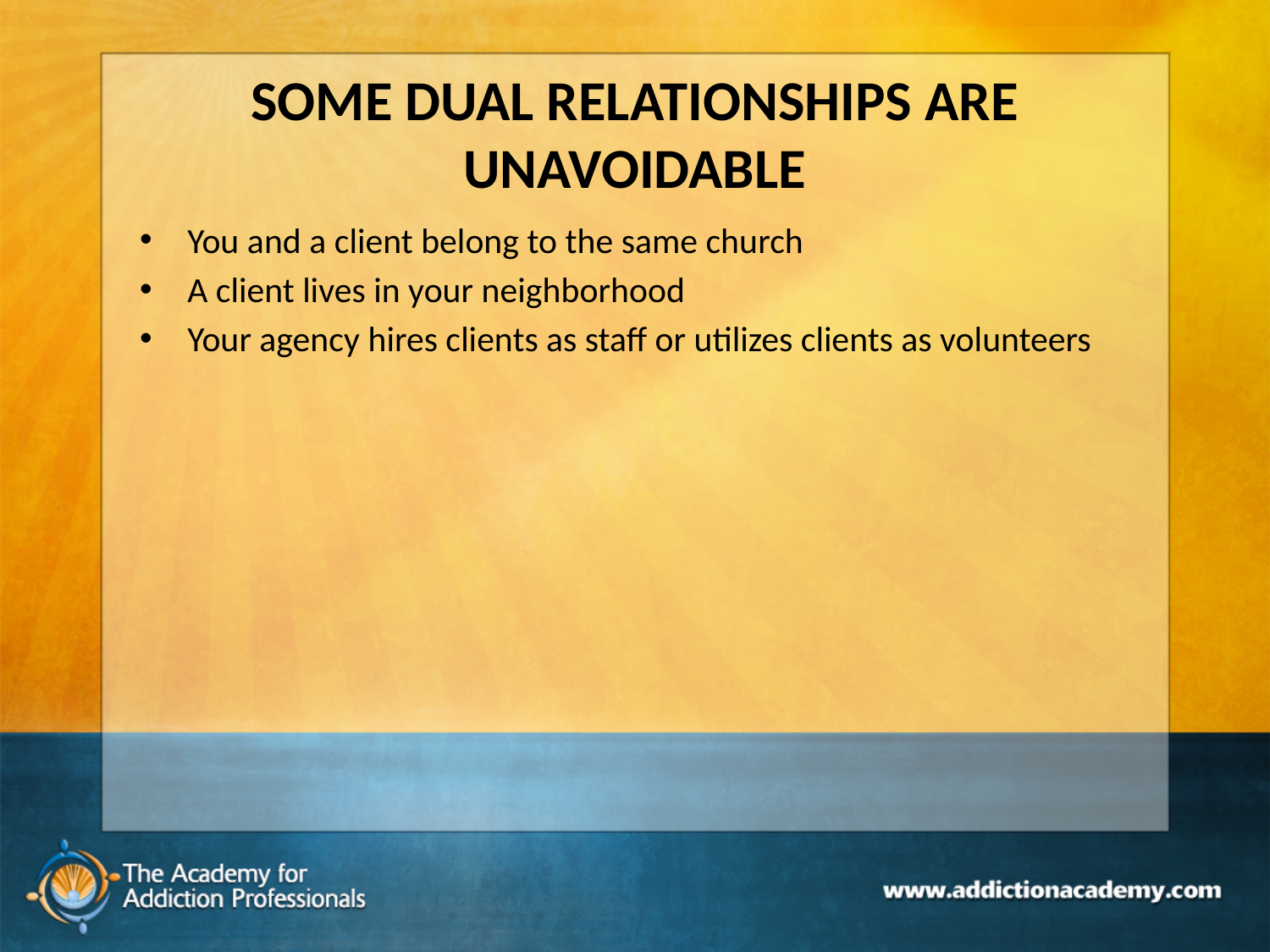

# SOME DUAL RELATIONSHIPS ARE UNAVOIDABLE
You and a client belong to the same church
A client lives in your neighborhood
Your agency hires clients as staff or utilizes clients as volunteers